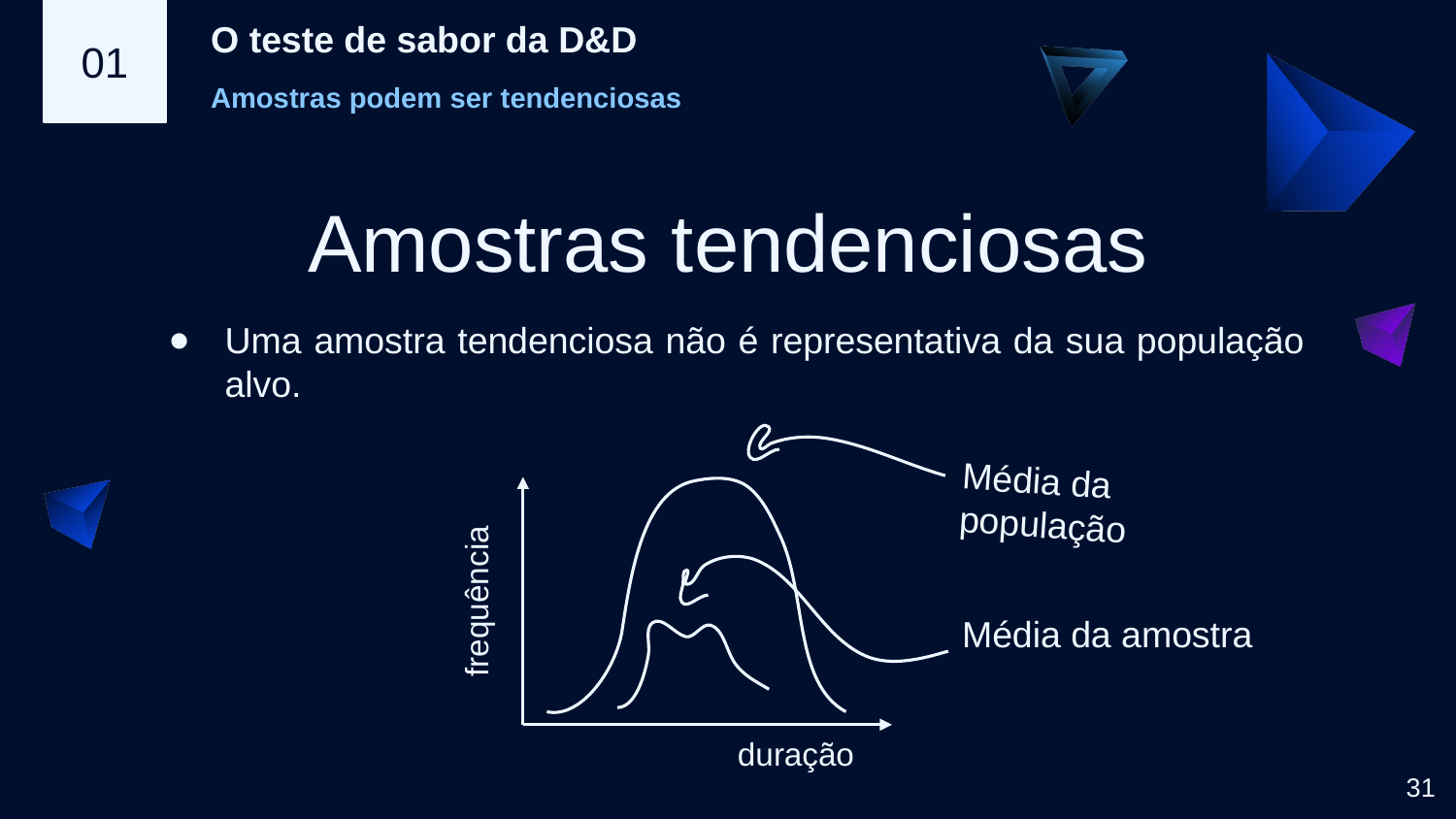

01
O teste de sabor da D&D
Amostras podem ser tendenciosas
# Amostras tendenciosas
Uma amostra tendenciosa não é representativa da sua população alvo.

Média da população

frequência

Média da amostra

duração
31